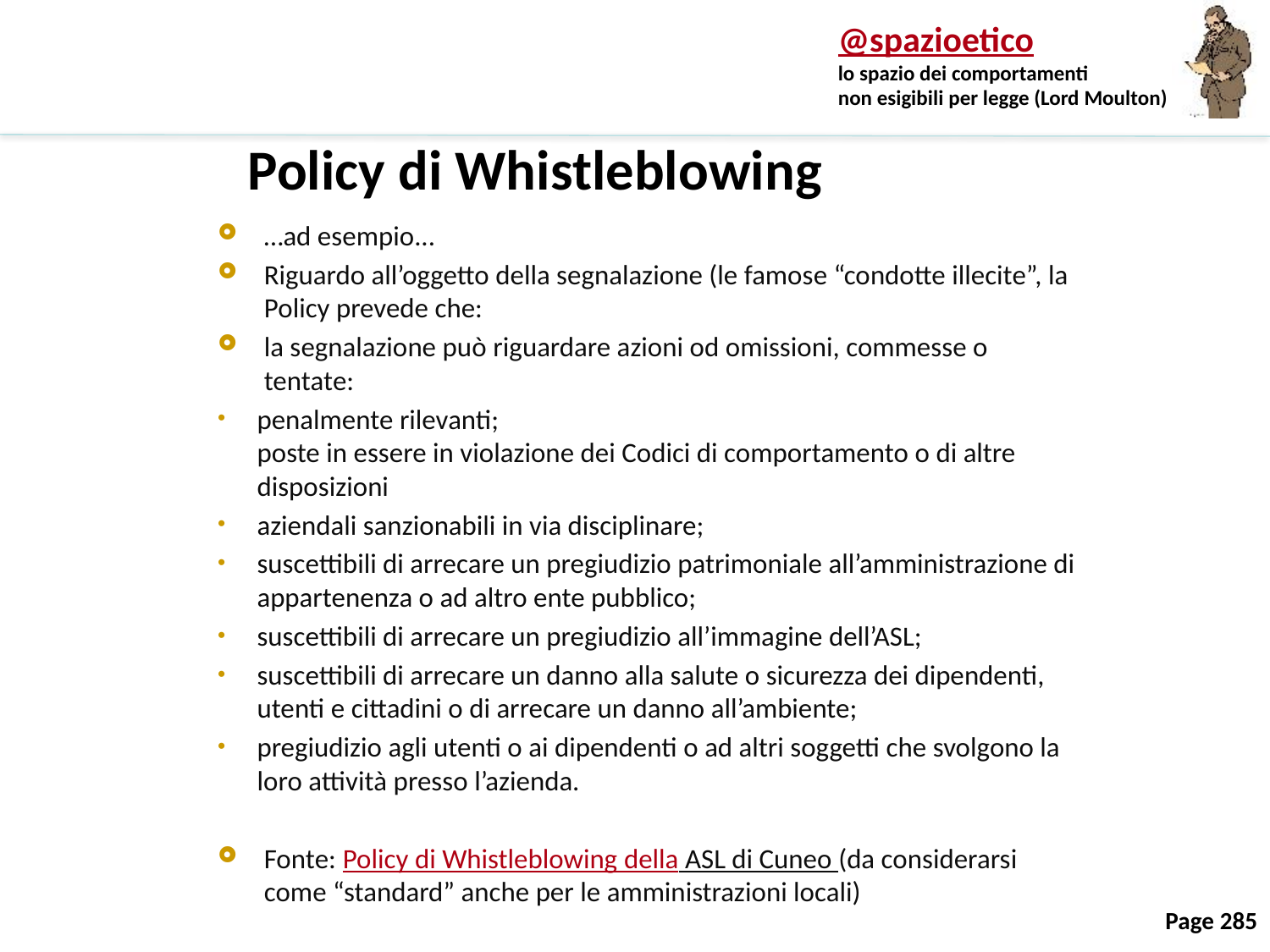

# Policy di Whistleblowing
…ad esempio...
Riguardo all’oggetto della segnalazione (le famose “condotte illecite”, la Policy prevede che:
la segnalazione può riguardare azioni od omissioni, commesse o tentate:
penalmente rilevanti;
poste in essere in violazione dei Codici di comportamento o di altre disposizioni
aziendali sanzionabili in via disciplinare;
suscettibili di arrecare un pregiudizio patrimoniale all’amministrazione di appartenenza o ad altro ente pubblico;
suscettibili di arrecare un pregiudizio all’immagine dell’ASL;
suscettibili di arrecare un danno alla salute o sicurezza dei dipendenti, utenti e cittadini o di arrecare un danno all’ambiente;
pregiudizio agli utenti o ai dipendenti o ad altri soggetti che svolgono la loro attività presso l’azienda.

Fonte: Policy di Whistleblowing della ASL di Cuneo (da considerarsi come “standard” anche per le amministrazioni locali)

285